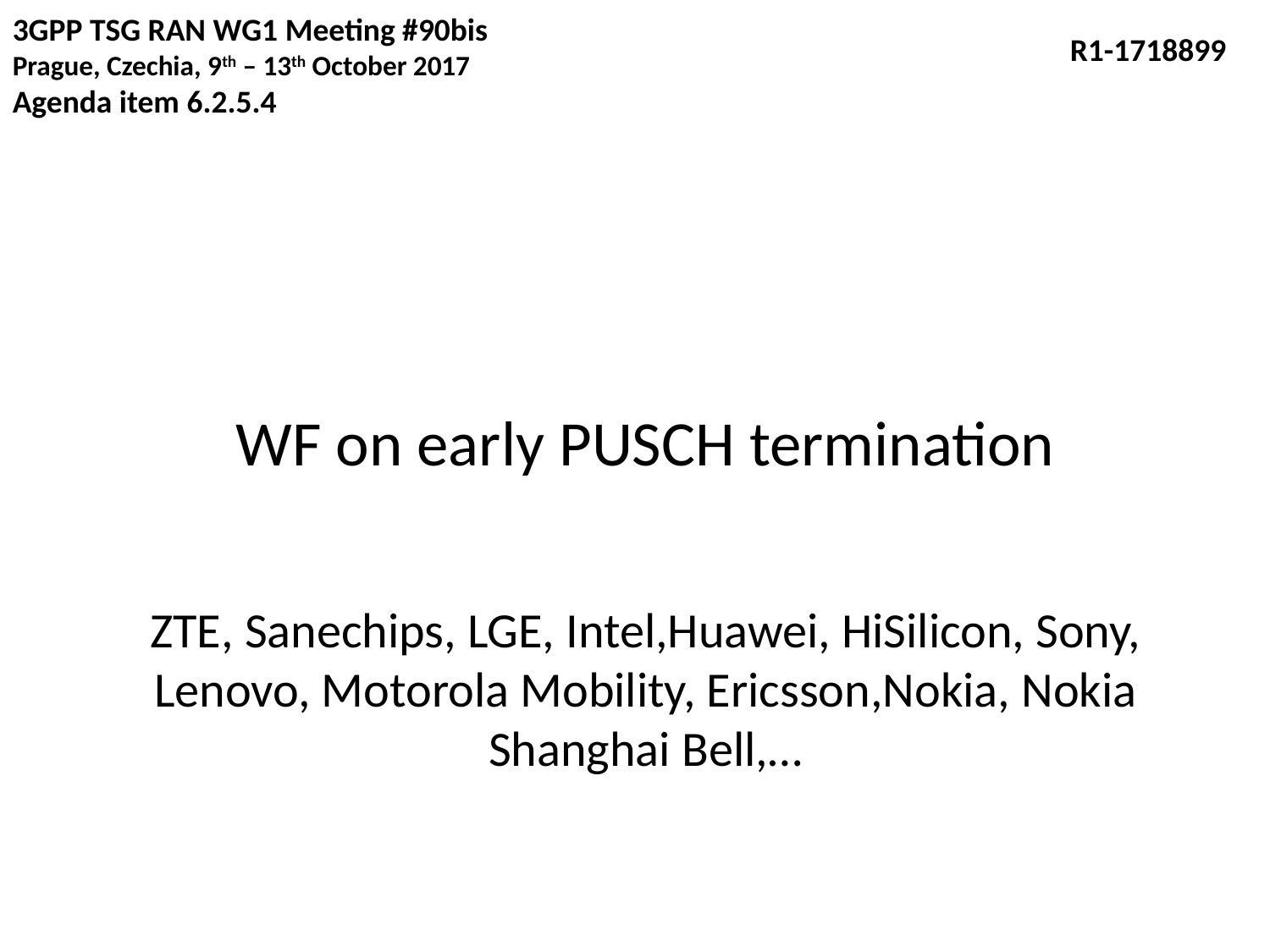

3GPP TSG RAN WG1 Meeting #90bis
Prague, Czechia, 9th – 13th October 2017
Agenda item 6.2.5.4
R1-1718899
# WF on early PUSCH termination
ZTE, Sanechips, LGE, Intel,Huawei, HiSilicon, Sony, Lenovo, Motorola Mobility, Ericsson,Nokia, Nokia Shanghai Bell,…